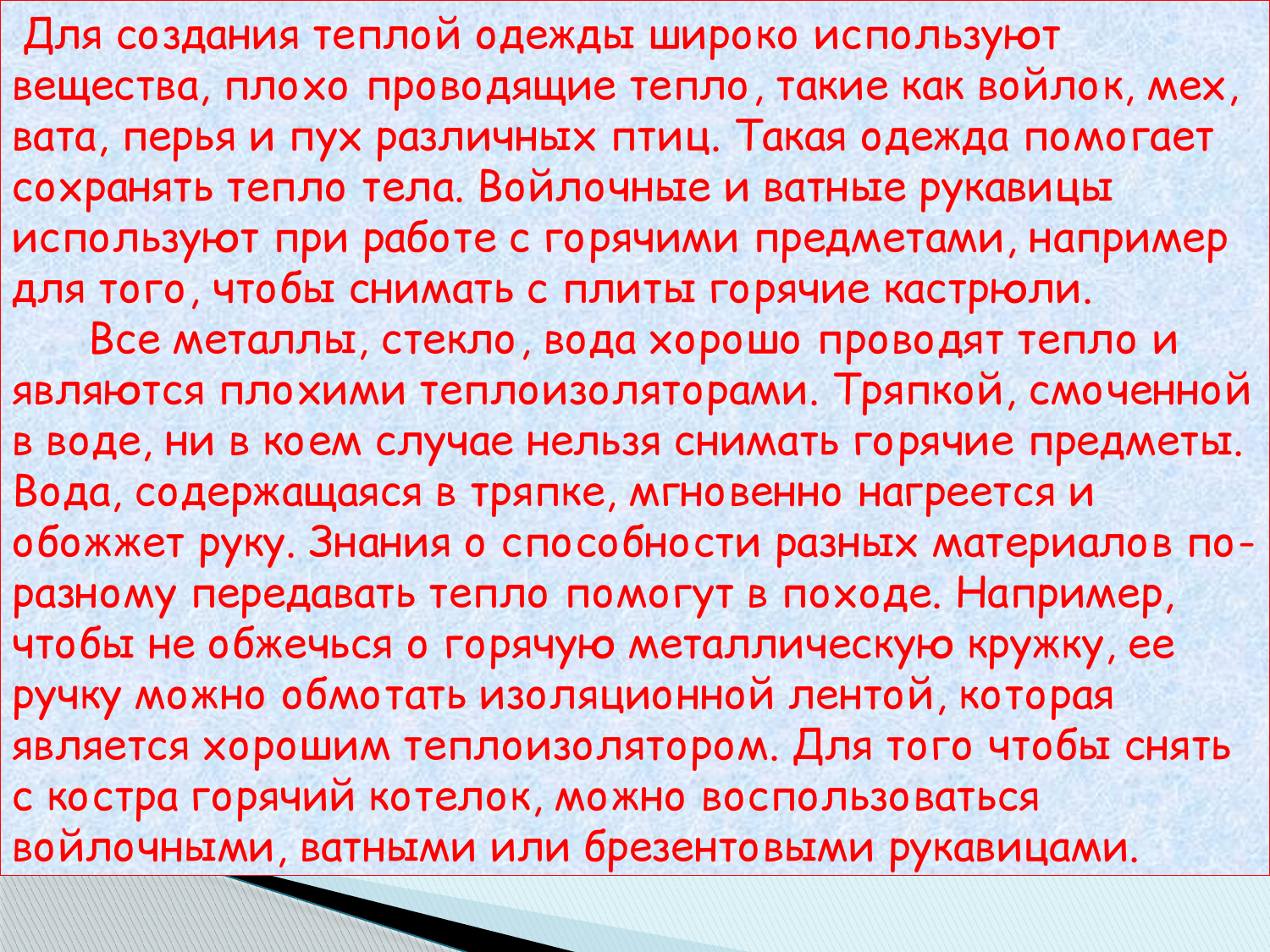

Для создания теплой одежды широко используют вещества, плохо проводящие тепло, такие как войлок, мех, вата, перья и пух различных птиц. Такая одежда помогает сохранять тепло тела. Войлочные и ватные рукавицы используют при работе с горячими предметами, например для того, чтобы снимать с плиты горячие кастрюли.
      Все металлы, стекло, вода хорошо проводят тепло и являются плохими теплоизоляторами. Тряпкой, смоченной в воде, ни в коем случае нельзя снимать горячие предметы. Вода, содержащаяся в тряпке, мгновенно нагреется и обожжет руку. Знания о способности разных материалов по-разному передавать тепло помогут в походе. Например, чтобы не обжечься о горячую металлическую кружку, ее ручку можно обмотать изоляционной лентой, которая является хорошим теплоизолятором. Для того чтобы снять с костра горячий котелок, можно воспользоваться войлочными, ватными или брезентовыми рукавицами.